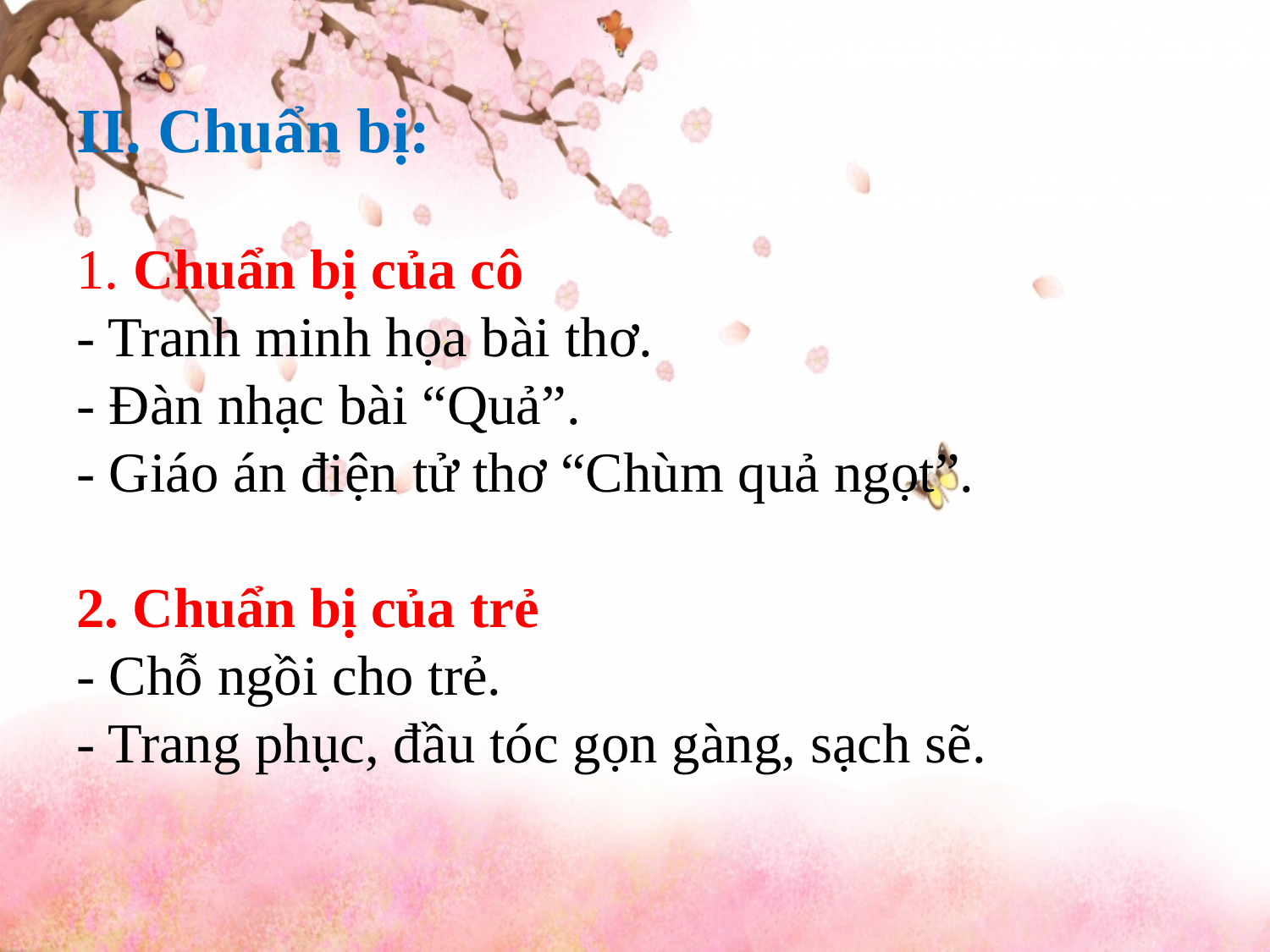

# II. Chuẩn bị: 1. Chuẩn bị của cô - Tranh minh họa bài thơ. - Đàn nhạc bài “Quả”. - Giáo án điện tử thơ “Chùm quả ngọt”. 2. Chuẩn bị của trẻ - Chỗ ngồi cho trẻ. - Trang phục, đầu tóc gọn gàng, sạch sẽ.